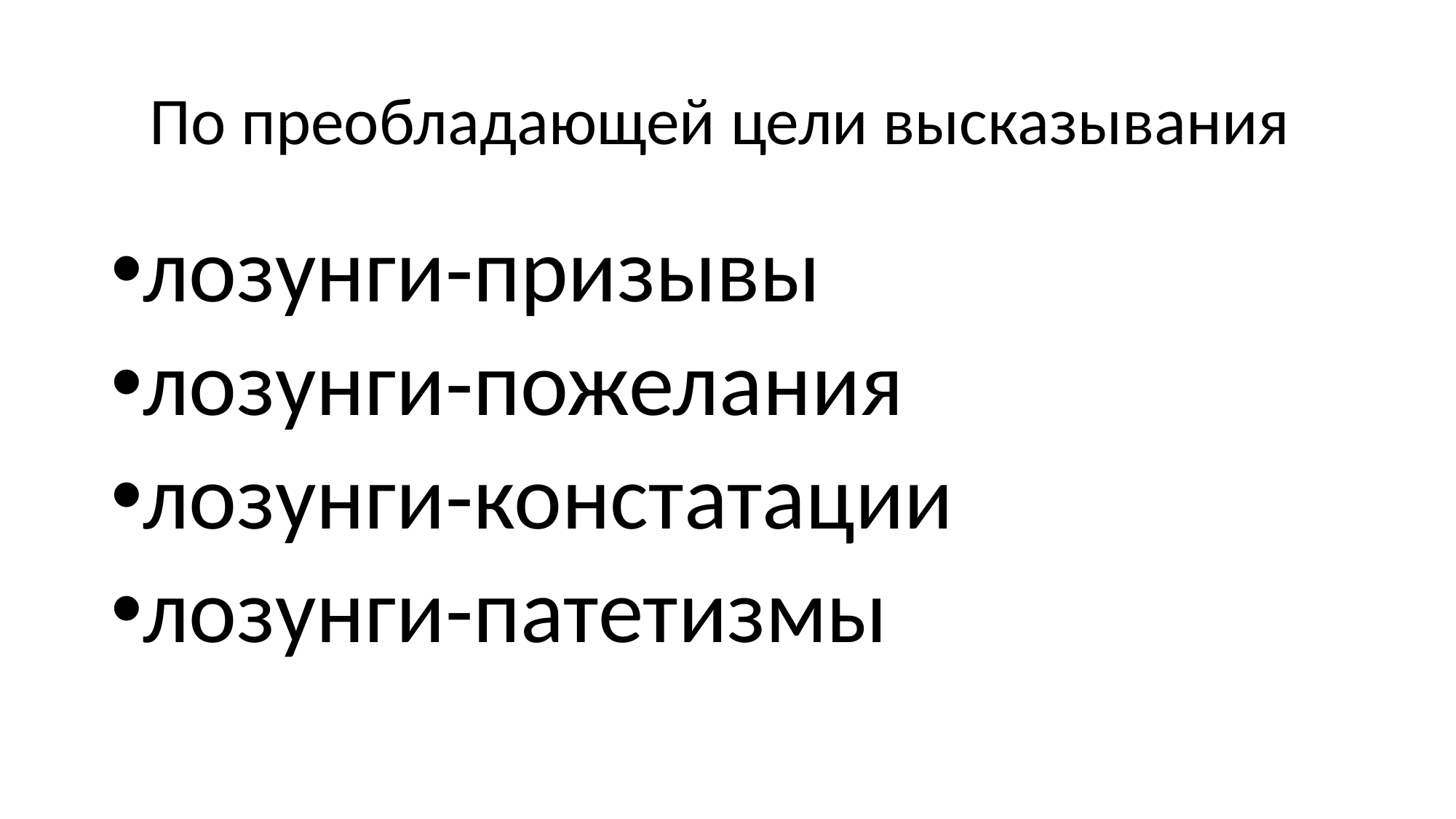

# По преобладающей цели высказывания
лозунги-призывы
лозунги-пожелания
лозунги-констатации
лозунги-патетизмы